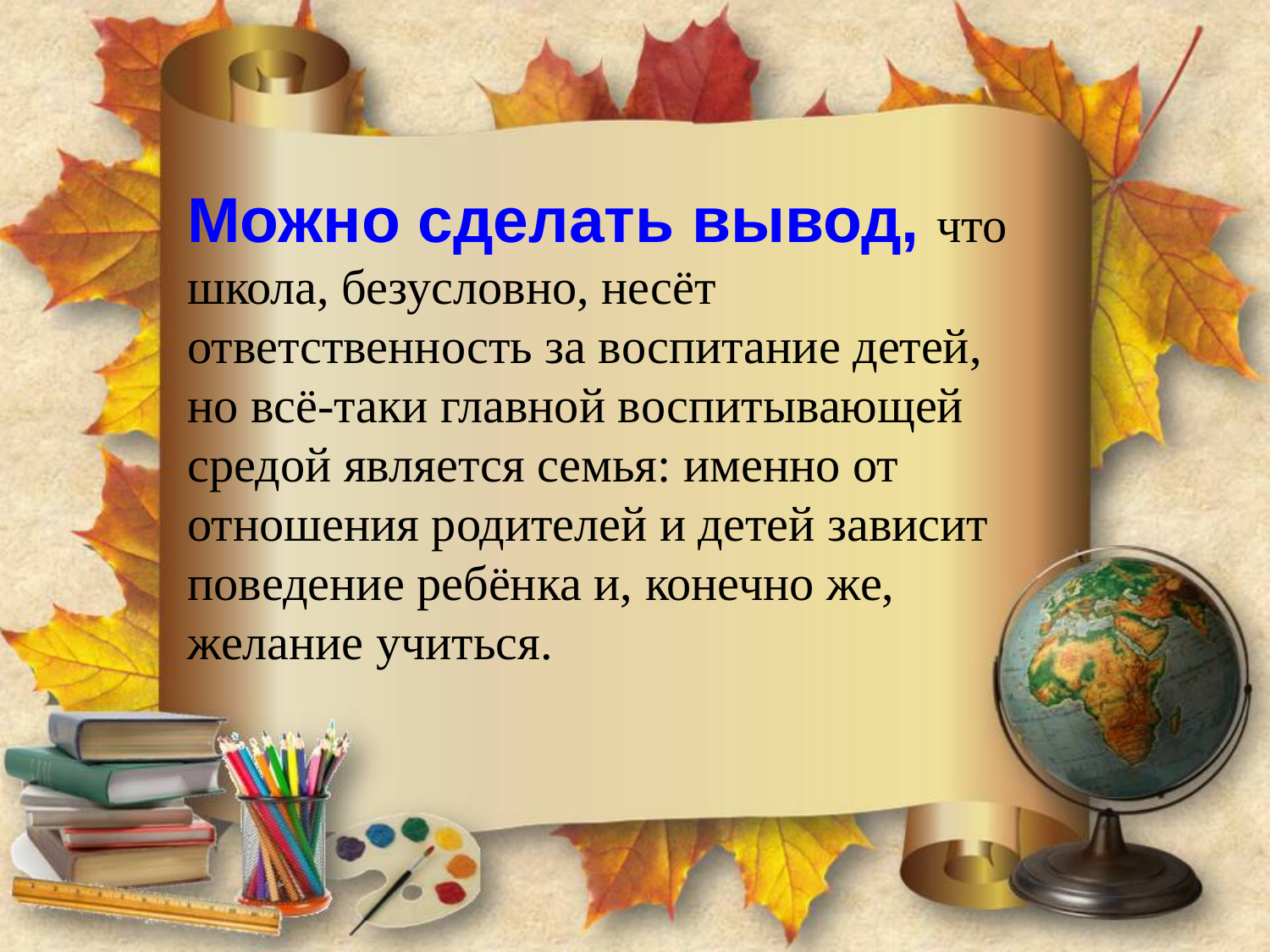

Можно сделать вывод, что школа, безусловно, несёт ответственность за воспитание детей, но всё-таки главной воспитывающей средой является семья: именно от отношения родителей и детей зависит поведение ребёнка и, конечно же, желание учиться.
#